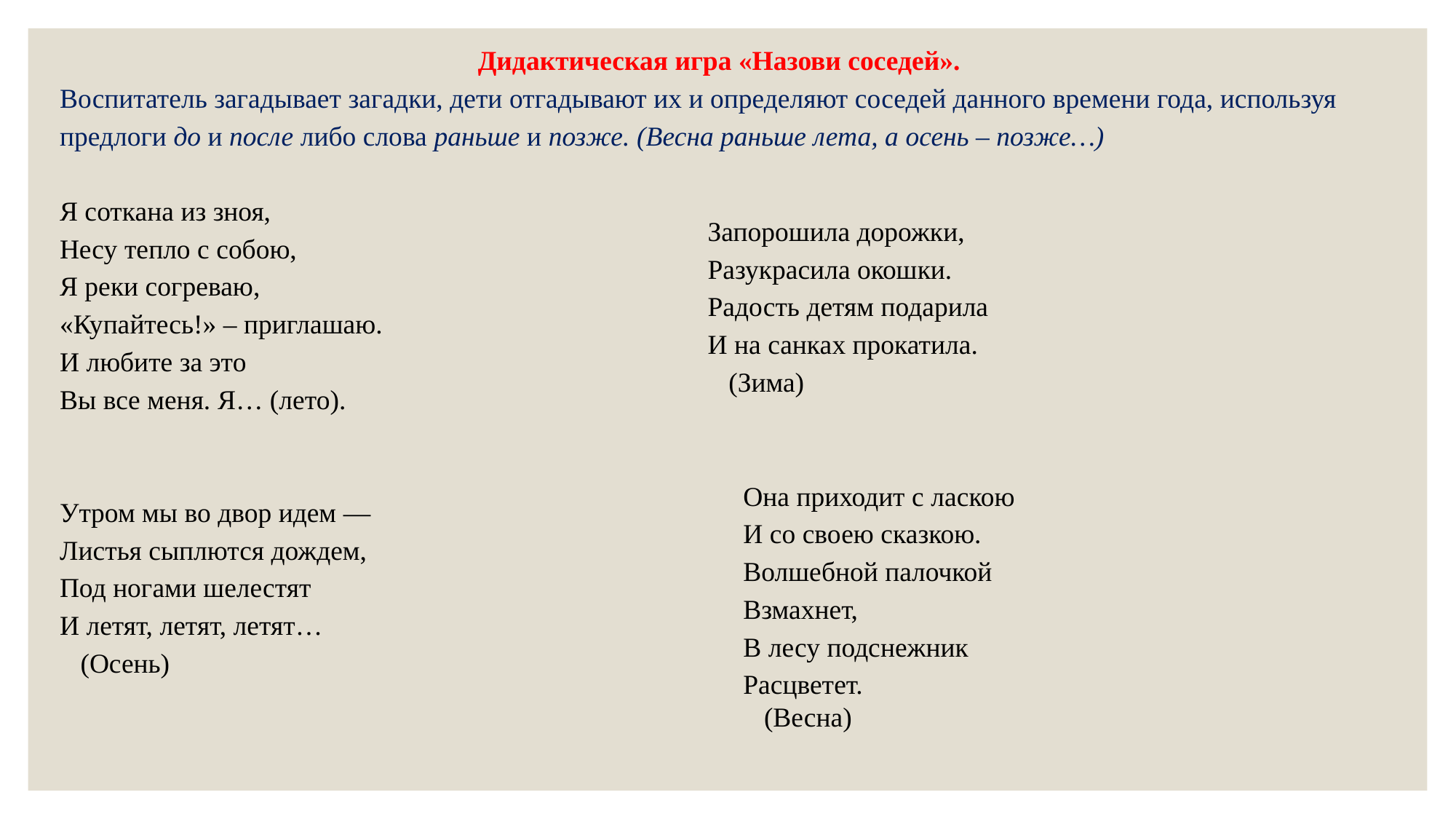

Дидактическая игра «Назови соседей».
Воспитатель загадывает загадки, дети отгадывают их и определяют соседей данного времени года, используя предлоги до и после либо слова раньше и позже. (Весна раньше лета, а осень – позже…)
Я соткана из зноя,
Несу тепло с собою,
Я реки согреваю,
«Купайтесь!» – приглашаю.
И любите за это
Вы все меня. Я… (лето).

Утром мы во двор идем —
Листья сыплются дождем,
Под ногами шелестят
И летят, летят, летят…
   (Осень)

Запорошила дорожки,
Разукрасила окошки.
Радость детям подарила
И на санках прокатила.
   (Зима)
Она приходит с ласкою
И со своею сказкою.
Волшебной палочкой
Взмахнет,
В лесу подснежник
Расцветет.
   (Весна)